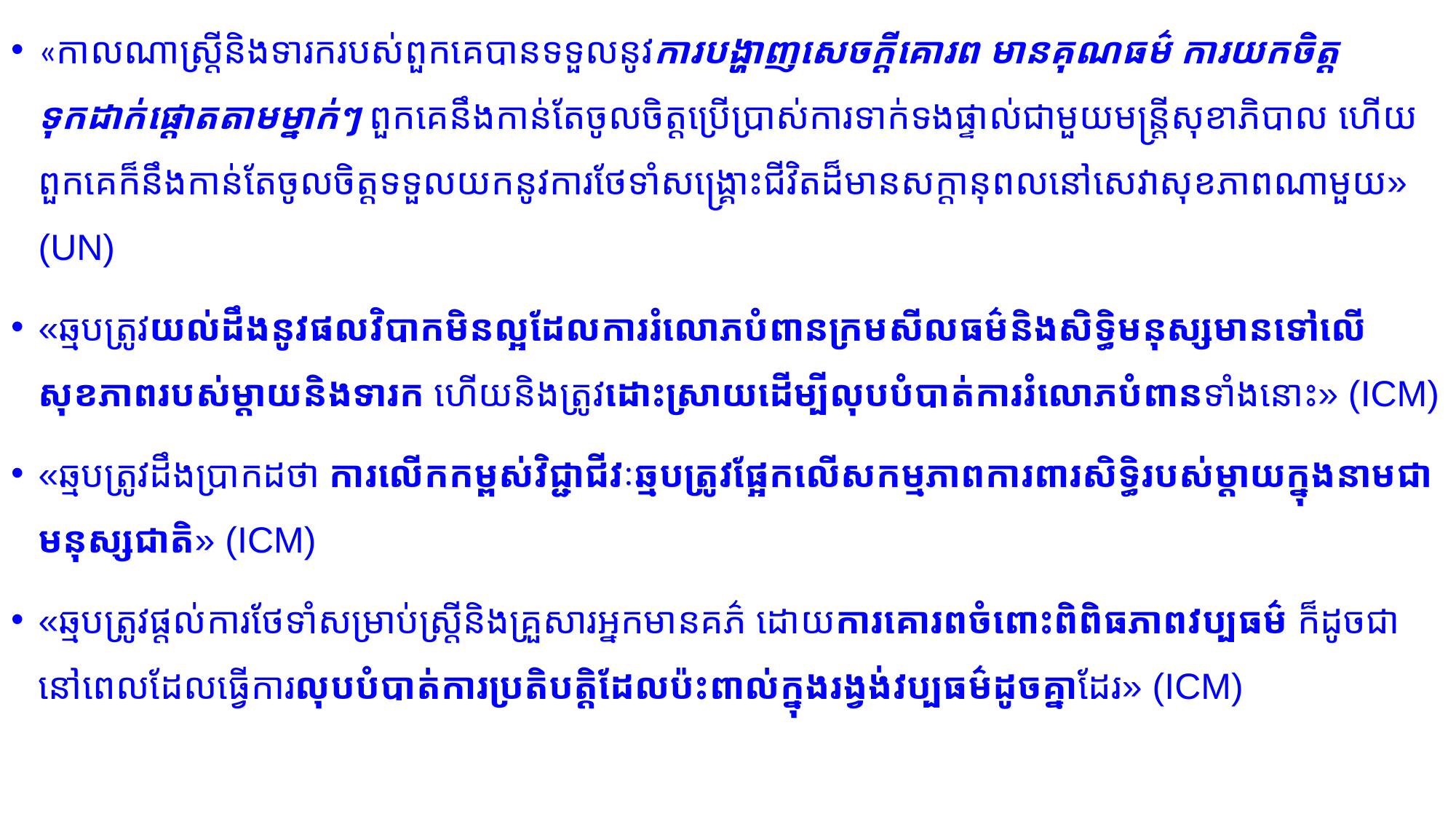

«កាលណាស្ត្រីនិងទារករបស់ពួកគេបានទទួលនូវការបង្ហាញសេចក្តីគោរព មានគុណធម៌ ការយកចិត្តទុកដាក់ផ្តោតតាមម្នាក់ៗ ពួកគេនឹងកាន់តែចូលចិត្តប្រើប្រាស់ការទាក់ទងផ្ទាល់ជាមួយមន្ត្រីសុខាភិបាល ហើយពួកគេក៏នឹងកាន់តែចូលចិត្តទទួលយកនូវការថែទាំសង្គ្រោះជីវិតដ៏មានសក្តានុពលនៅសេវាសុខភាពណាមួយ» (UN)
«ឆ្មបត្រូវយល់ដឹងនូវផលវិបាកមិនល្អដែលការរំលោភបំពានក្រមសីលធម៌និងសិទ្ធិមនុស្សមានទៅលើសុខភាពរបស់ម្តាយនិងទារក ហើយនិងត្រូវដោះស្រាយដើម្បីលុបបំបាត់ការរំលោភបំពានទាំងនោះ» (ICM)
«ឆ្មបត្រូវដឹងប្រាកដថា ការលើកកម្ពស់វិជ្ជាជីវៈឆ្មបត្រូវផ្អែកលើសកម្មភាពការពារសិទ្ធិរបស់ម្តាយក្នុងនាមជាមនុស្សជាតិ» (ICM)
«ឆ្មបត្រូវផ្តល់ការថែទាំសម្រាប់ស្ត្រីនិងគ្រួសារអ្នកមានគភ៌ ដោយការគោរពចំពោះពិពិធភាពវប្បធម៌ ក៏ដូចជានៅពេលដែលធ្វើការលុបបំបាត់ការប្រតិបត្តិដែលប៉ះពាល់ក្នុងរង្វង់វប្បធម៌ដូចគ្នាដែរ» (ICM)